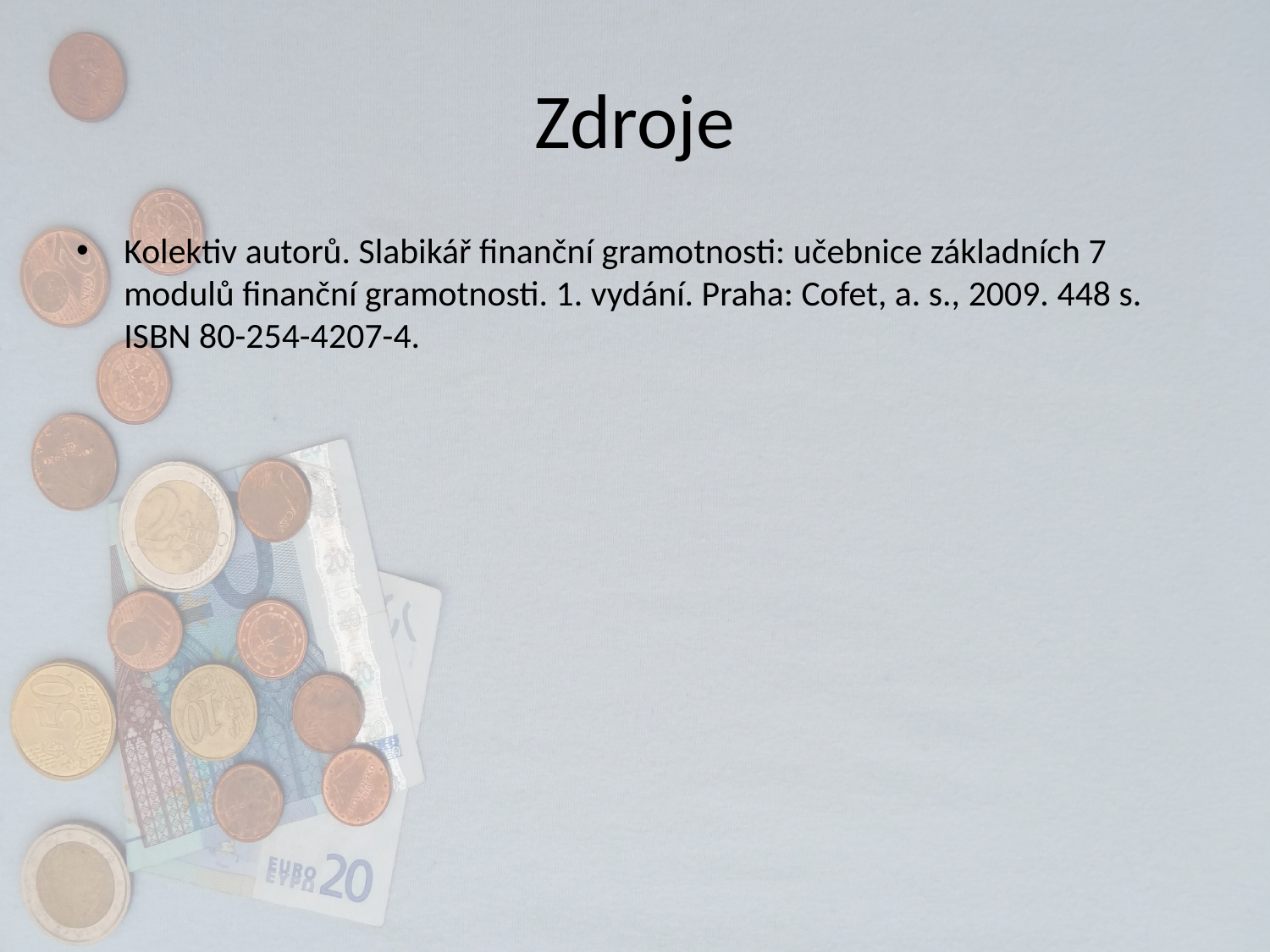

# Zdroje
Kolektiv autorů. Slabikář finanční gramotnosti: učebnice základních 7 modulů finanční gramotnosti. 1. vydání. Praha: Cofet, a. s., 2009. 448 s. ISBN 80-254-4207-4.